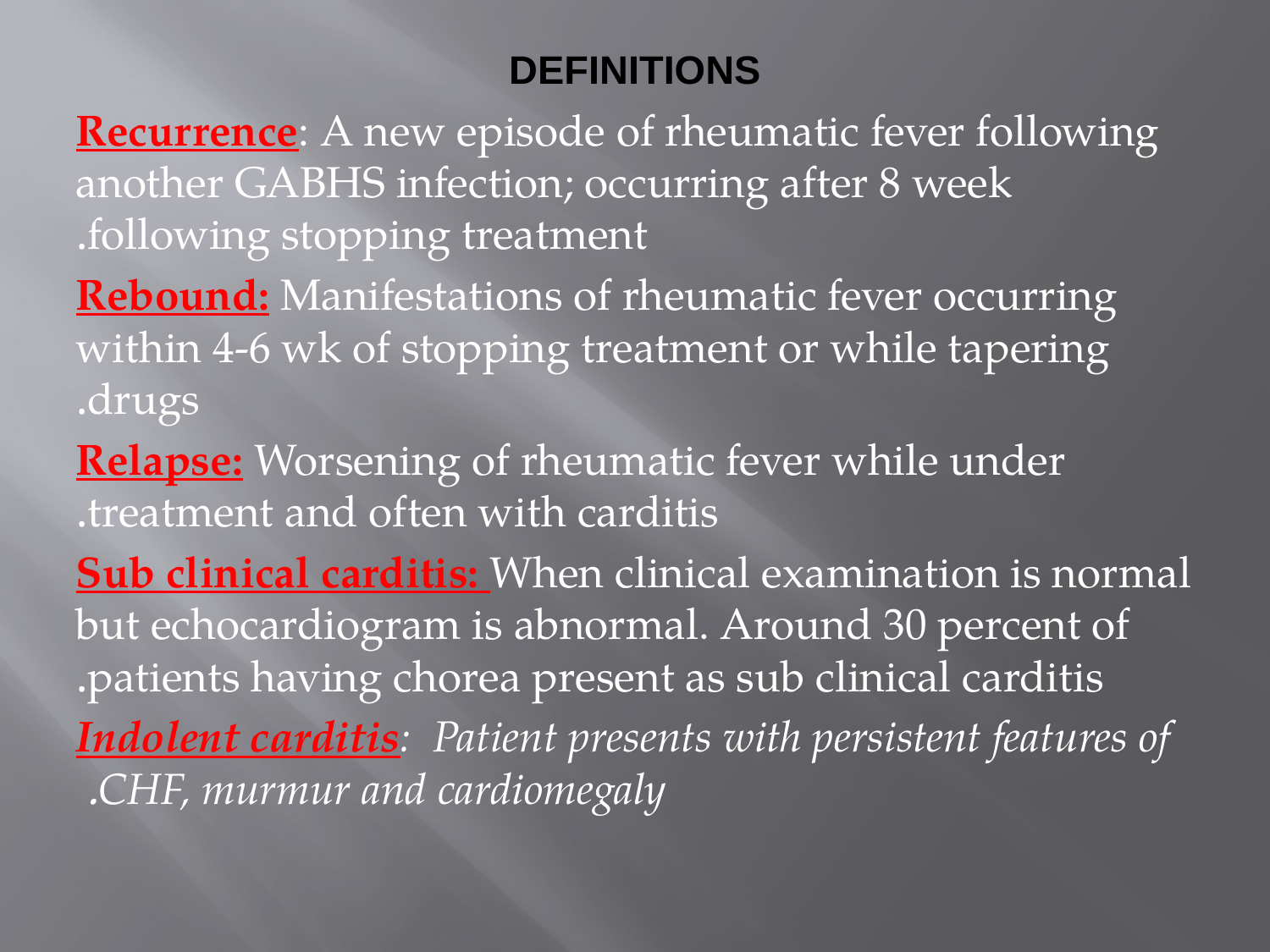

# DEFINITIONS
Recurrence: A new episode of rheumatic fever following another GABHS infection; occurring after 8 week following stopping treatment.
Rebound: Manifestations of rheumatic fever occurring within 4-6 wk of stopping treatment or while tapering drugs.
Relapse: Worsening of rheumatic fever while under treatment and often with carditis.
Sub clinical carditis: When clinical examination is normal but echocardiogram is abnormal. Around 30 percent of patients having chorea present as sub clinical carditis.
Indolent carditis:  Patient presents with persistent features of CHF, murmur and cardiomegaly.